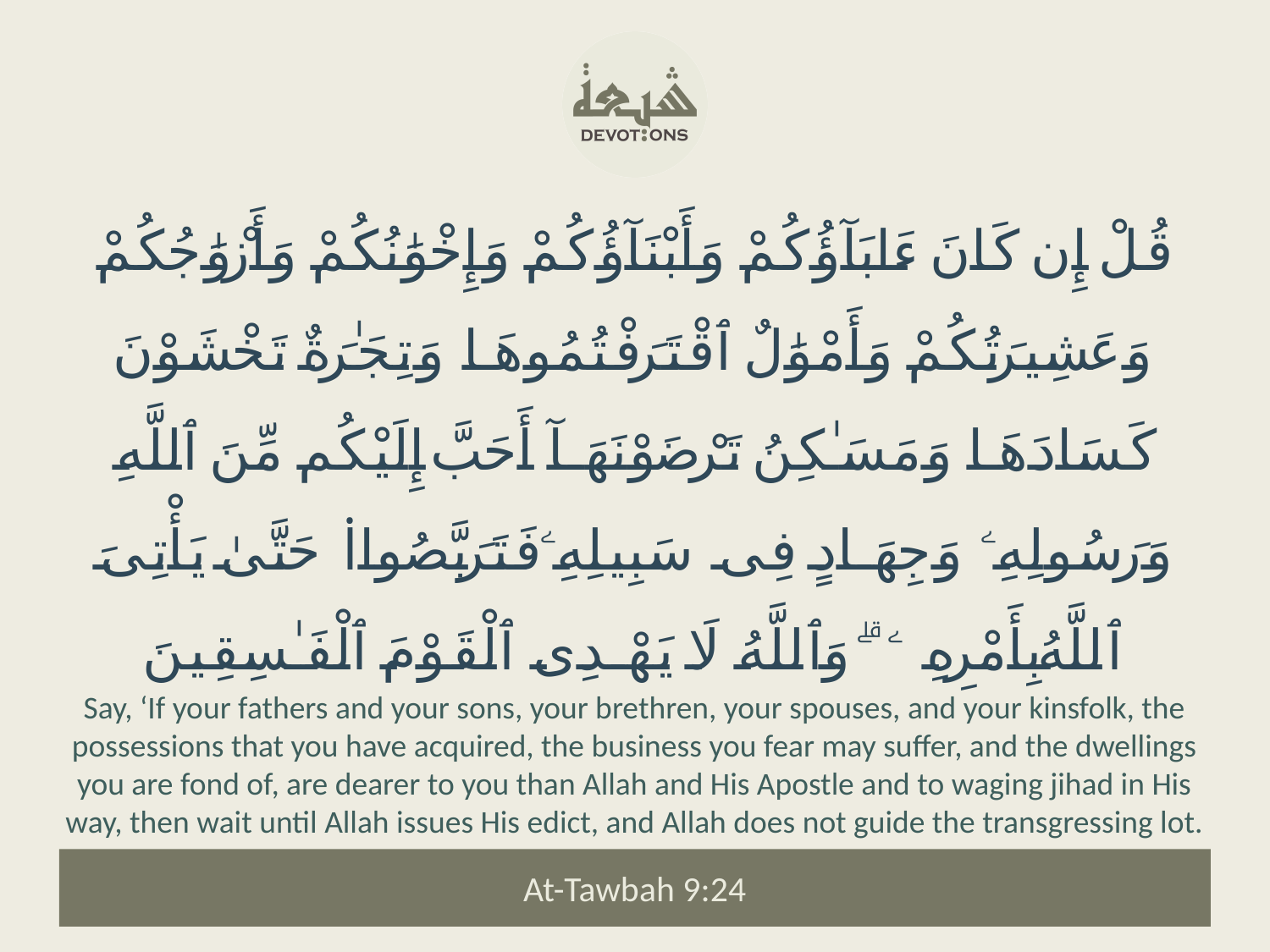

قُلْ إِن كَانَ ءَابَآؤُكُمْ وَأَبْنَآؤُكُمْ وَإِخْوَٰنُكُمْ وَأَزْوَٰجُكُمْ وَعَشِيرَتُكُمْ وَأَمْوَٰلٌ ٱقْتَرَفْتُمُوهَا وَتِجَـٰرَةٌ تَخْشَوْنَ كَسَادَهَا وَمَسَـٰكِنُ تَرْضَوْنَهَآ أَحَبَّ إِلَيْكُم مِّنَ ٱللَّهِ وَرَسُولِهِۦ وَجِهَادٍ فِى سَبِيلِهِۦ فَتَرَبَّصُوا۟ حَتَّىٰ يَأْتِىَ ٱللَّهُ بِأَمْرِهِۦ ۗ وَٱللَّهُ لَا يَهْدِى ٱلْقَوْمَ ٱلْفَـٰسِقِينَ
Say, ‘If your fathers and your sons, your brethren, your spouses, and your kinsfolk, the possessions that you have acquired, the business you fear may suffer, and the dwellings you are fond of, are dearer to you than Allah and His Apostle and to waging jihad in His way, then wait until Allah issues His edict, and Allah does not guide the transgressing lot.
At-Tawbah 9:24